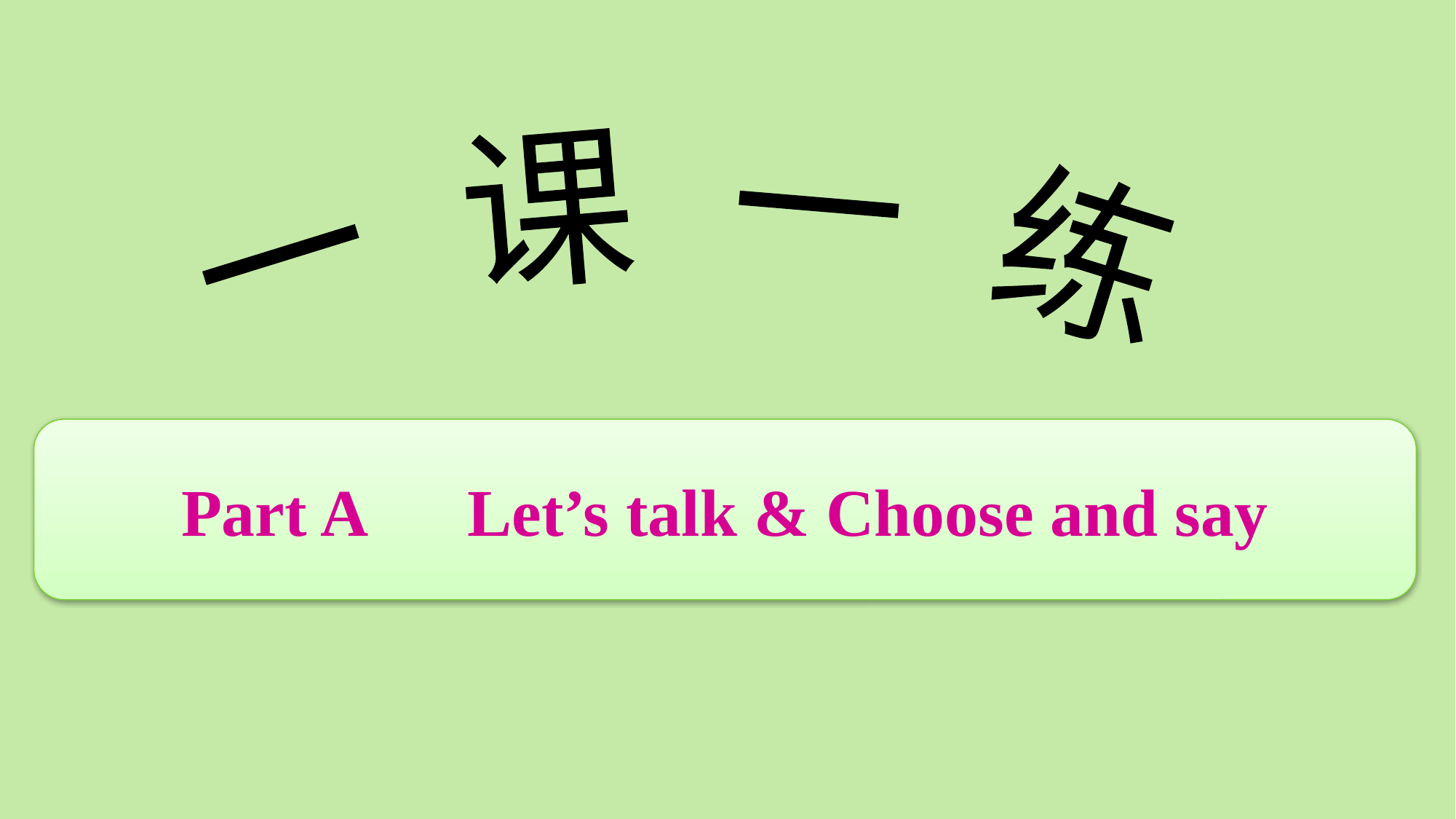

Part A　Let’s talk & Choose and say